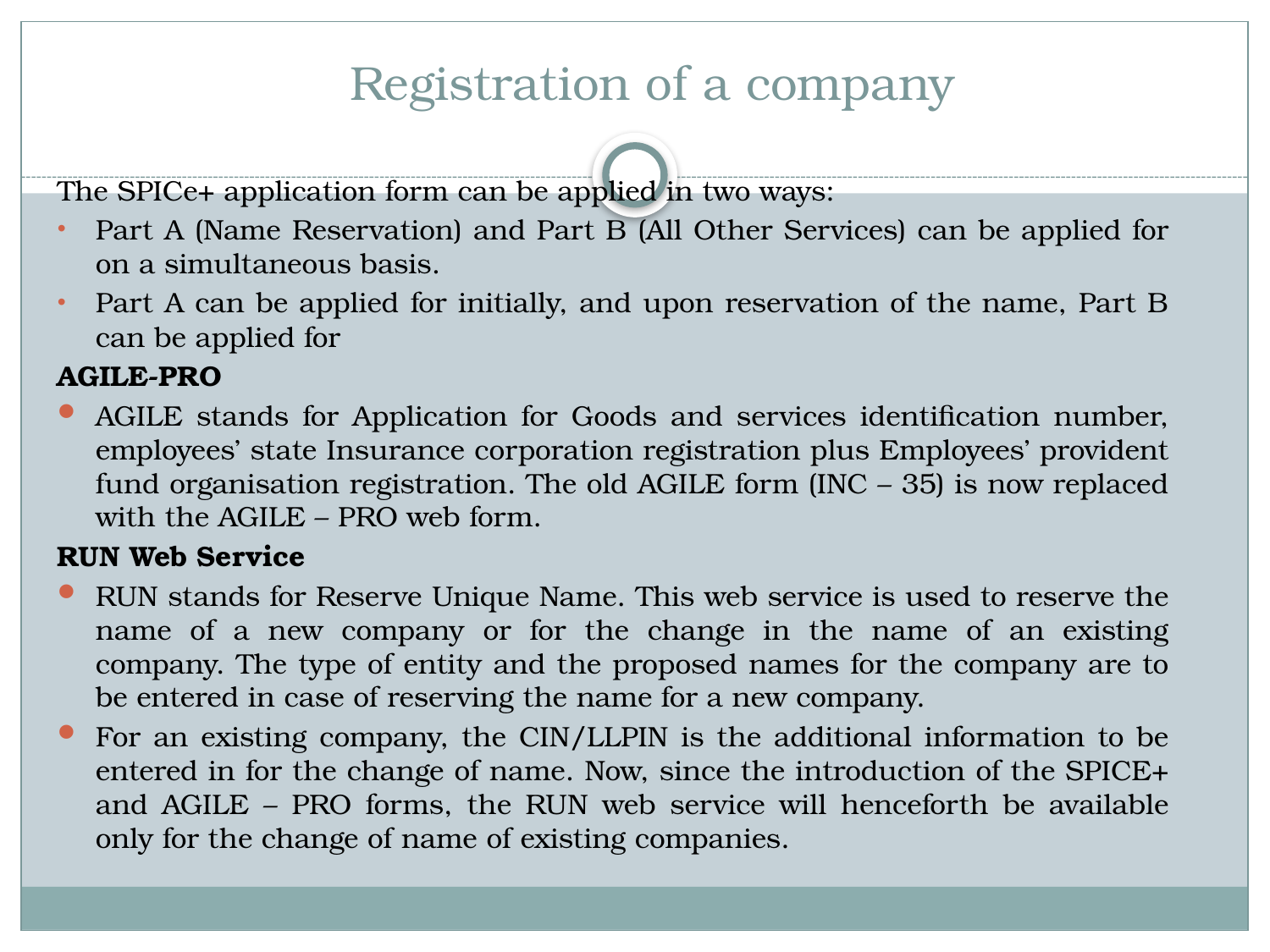

# Registration of a company
The SPICe+ application form can be applied in two ways:
Part A (Name Reservation) and Part B (All Other Services) can be applied for on a simultaneous basis.
Part A can be applied for initially, and upon reservation of the name, Part B can be applied for
AGILE-PRO
AGILE stands for Application for Goods and services identification number, employees’ state Insurance corporation registration plus Employees’ provident fund organisation registration. The old AGILE form (INC – 35) is now replaced with the AGILE – PRO web form.
RUN Web Service
RUN stands for Reserve Unique Name. This web service is used to reserve the name of a new company or for the change in the name of an existing company. The type of entity and the proposed names for the company are to be entered in case of reserving the name for a new company.
For an existing company, the CIN/LLPIN is the additional information to be entered in for the change of name. Now, since the introduction of the SPICE+ and AGILE – PRO forms, the RUN web service will henceforth be available only for the change of name of existing companies.